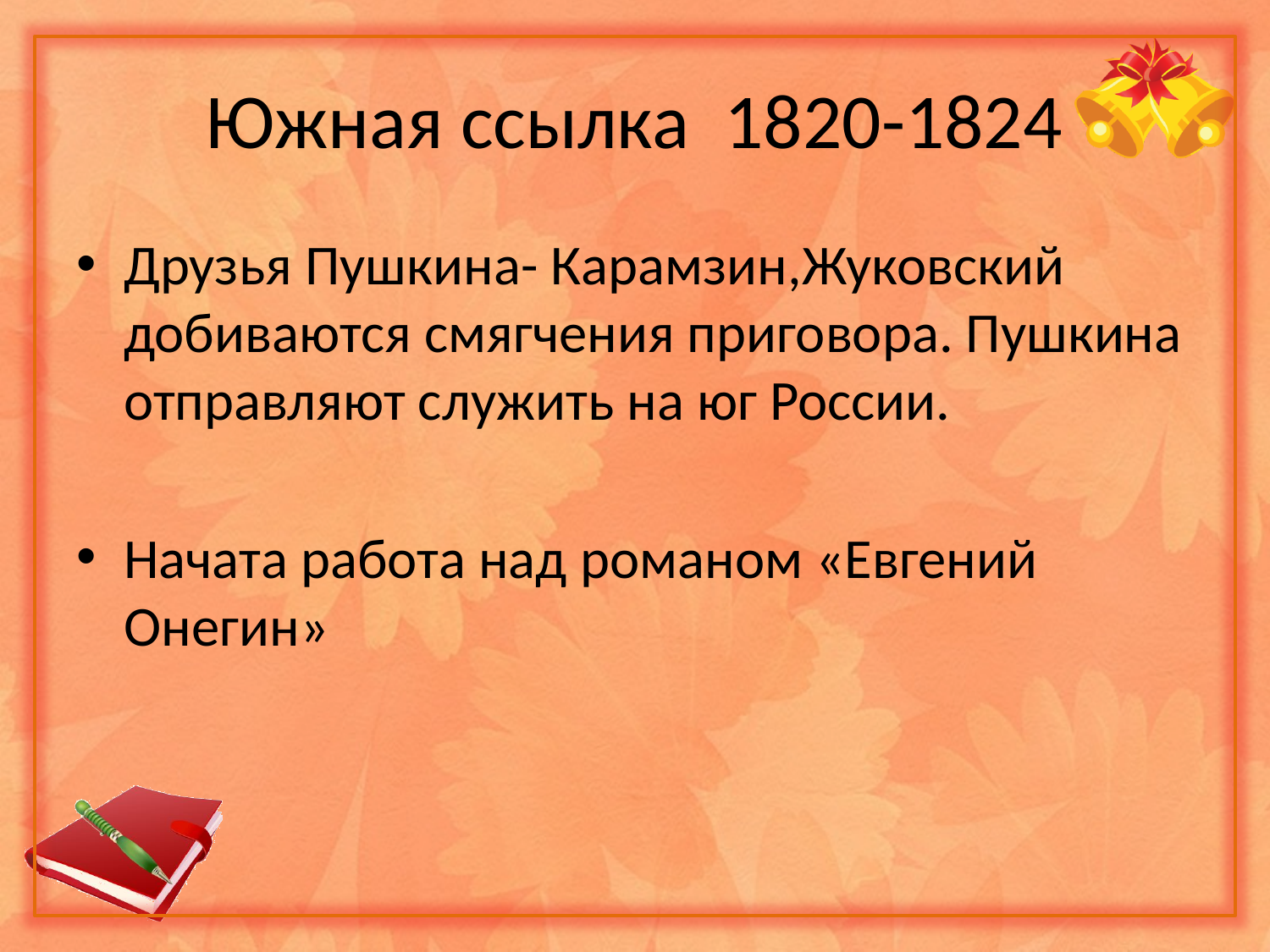

Южная ссылка  1820-1824
Друзья Пушкина- Карамзин,Жуковский добиваются смягчения приговора. Пушкина отправляют служить на юг России.

Начата работа над романом «Евгений Онегин»